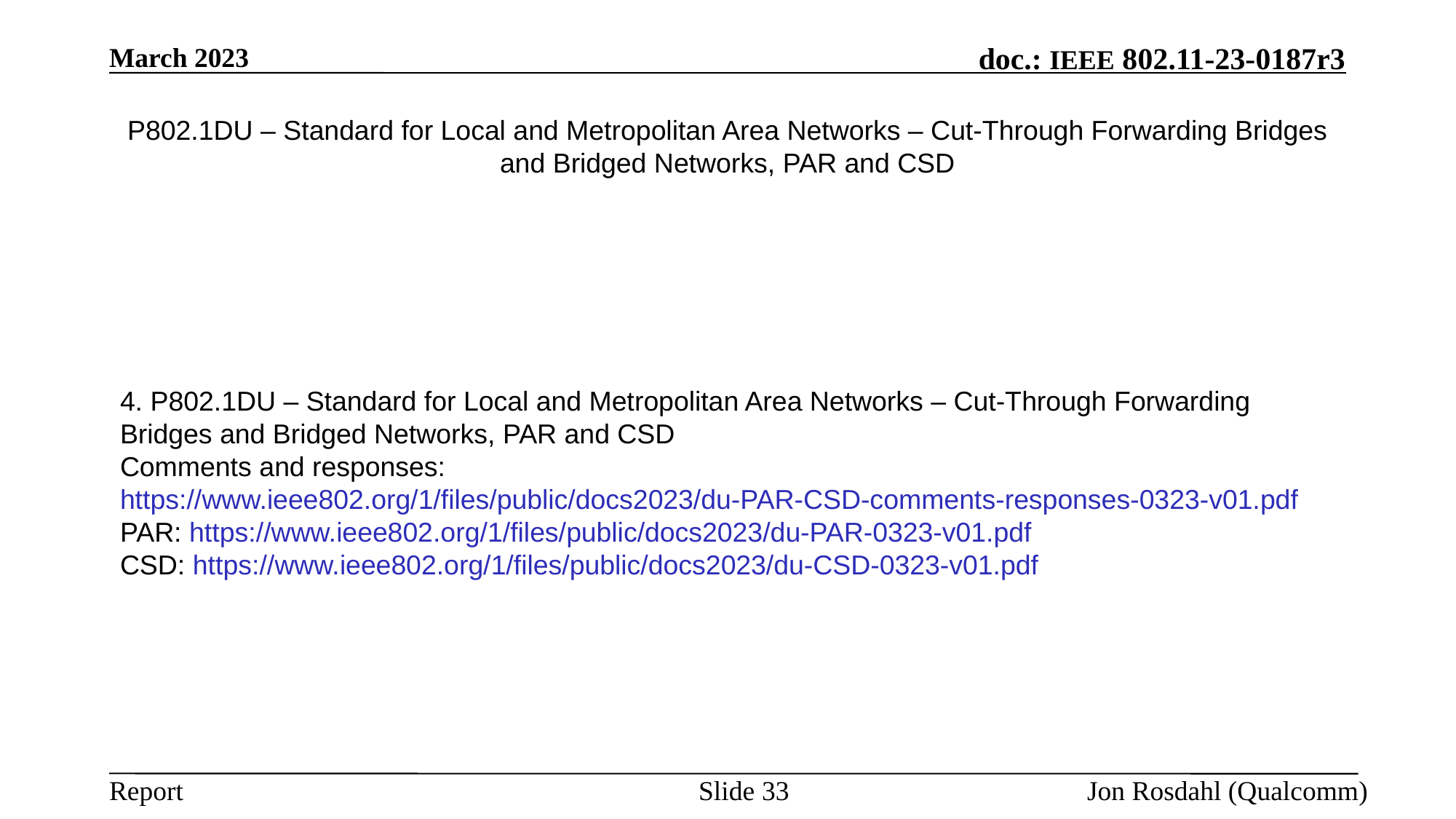

March 2023
# P802.1DU – Standard for Local and Metropolitan Area Networks – Cut-Through Forwarding Bridges and Bridged Networks, PAR and CSD
4. P802.1DU – Standard for Local and Metropolitan Area Networks – Cut-Through Forwarding Bridges and Bridged Networks, PAR and CSD
Comments and responses: https://www.ieee802.org/1/files/public/docs2023/du-PAR-CSD-comments-responses-0323-v01.pdf
PAR: https://www.ieee802.org/1/files/public/docs2023/du-PAR-0323-v01.pdf
CSD: https://www.ieee802.org/1/files/public/docs2023/du-CSD-0323-v01.pdf
Slide 33
Jon Rosdahl (Qualcomm)